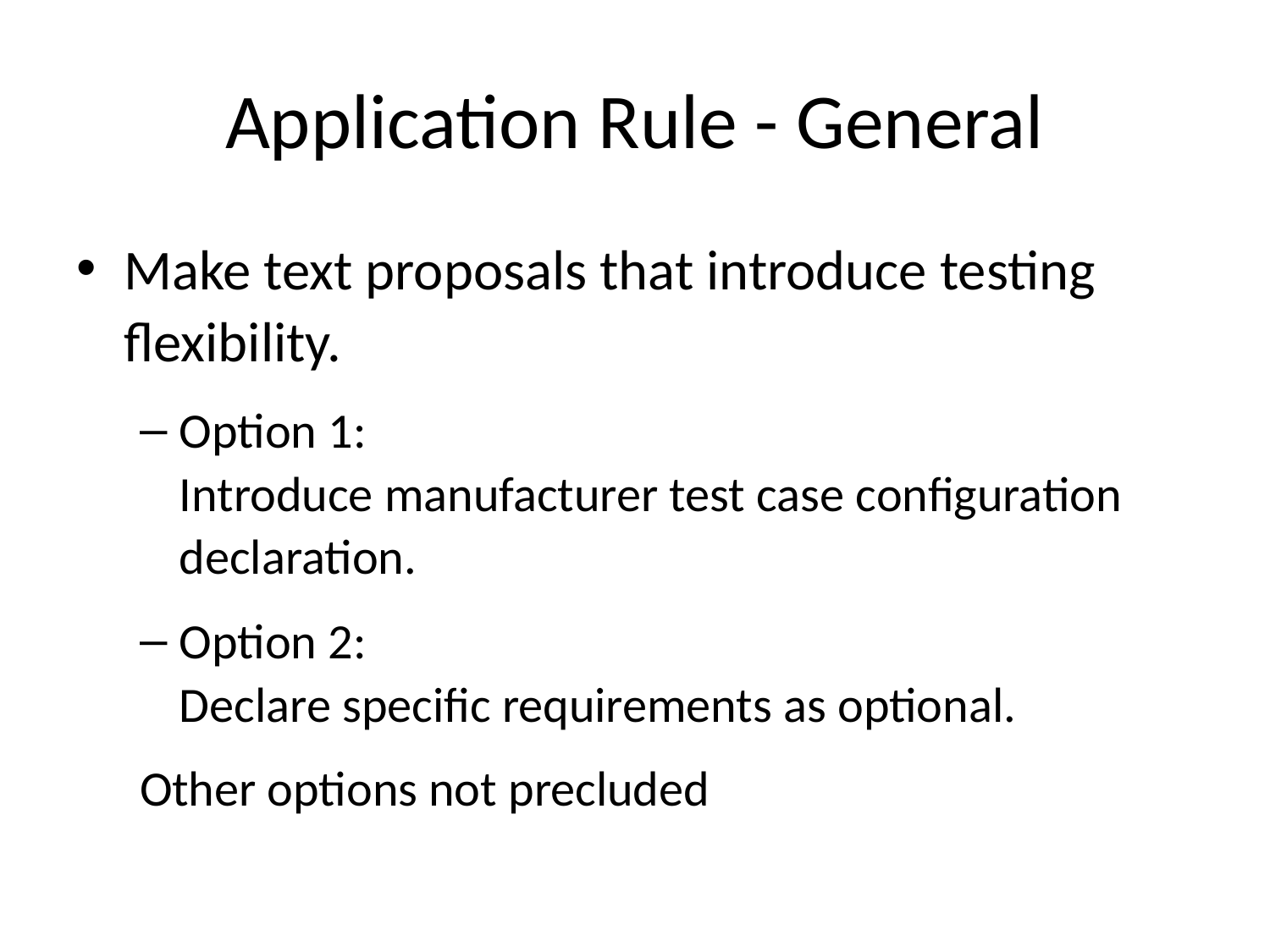

# Application Rule - General
Make text proposals that introduce testing flexibility.
Option 1:
Introduce manufacturer test case configuration declaration.
Option 2:
Declare specific requirements as optional.
Other options not precluded